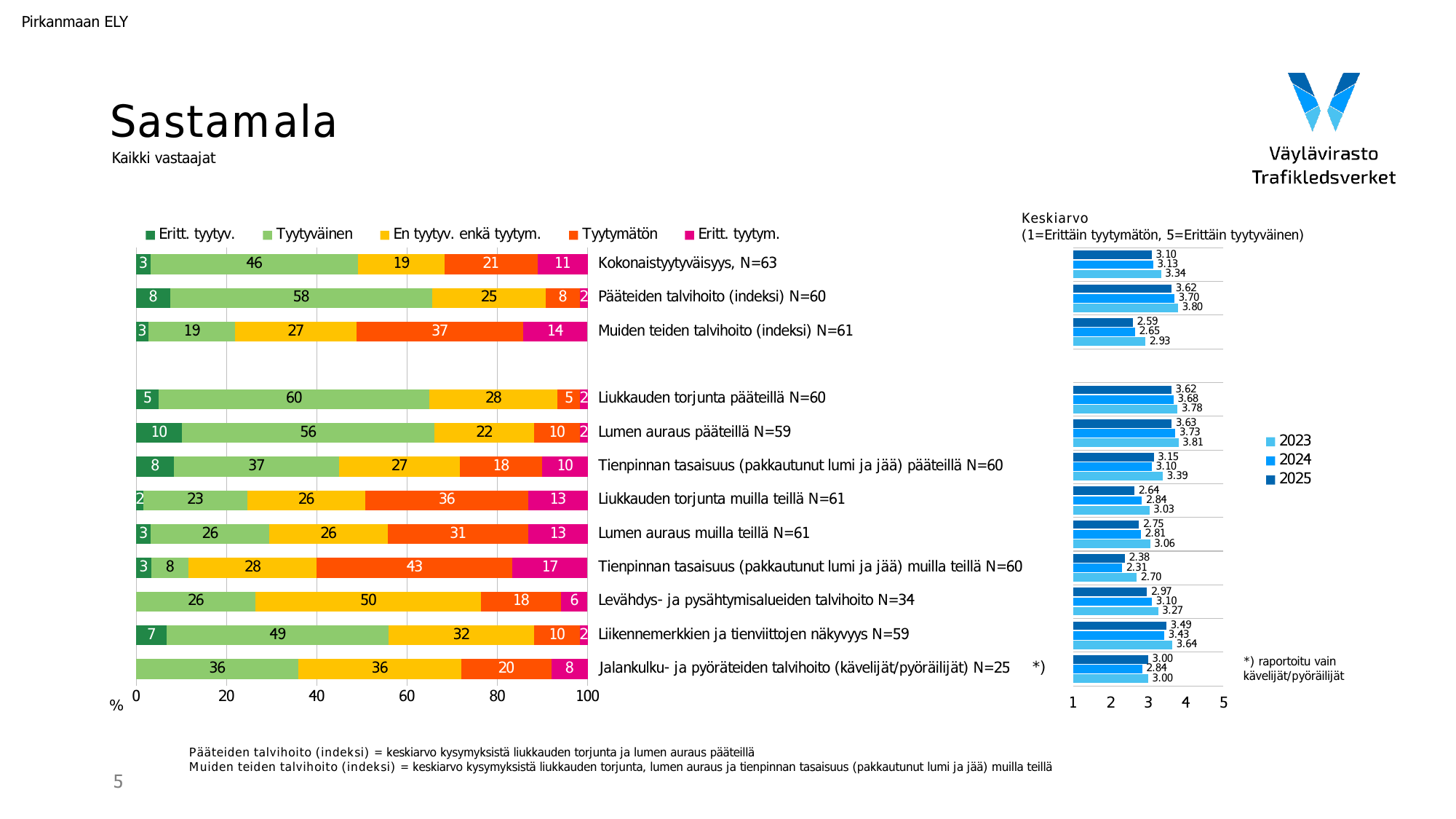

Pirkanmaan ELY
# Sastamala
Kaikki vastaajat
Keskiarvo
(1=Erittäin tyytymätön, 5=Erittäin tyytyväinen)

### Chart

| Category | Eritt. tyytyv. | Tyytyväinen | En tyytyv. enkä tyytym. | Tyytymätön | Eritt. tyytym. |
|---|---|---|---|---|---|
| Kokonaistyytyväisyys, N=63 | 3.174603 | 46.031746 | 19.047619 | 20.634921 | 11.111111 |
| Pääteiden talvihoito (indeksi) N=60 | 7.584746 | 57.9661015 | 25.183615500000002 | 7.584746 | 1.680791 |
| Muiden teiden talvihoito (indeksi) N=61 | 2.750455333333333 | 19.171220333333334 | 26.930783 | 36.848816 | 14.298725 |
|  | None | None | None | None | None |
| Liukkauden torjunta pääteillä N=60 | 5.0 | 60.0 | 28.333333 | 5.0 | 1.666667 |
| Lumen auraus pääteillä N=59 | 10.169492 | 55.932203 | 22.033898 | 10.169492 | 1.694915 |
| Tienpinnan tasaisuus (pakkautunut lumi ja jää) pääteillä N=60 | 8.333333 | 36.666667 | 26.666667 | 18.333333 | 10.0 |
| Liukkauden torjunta muilla teillä N=61 | 1.639344 | 22.95082 | 26.229508 | 36.065574 | 13.114754 |
| Lumen auraus muilla teillä N=61 | 3.278689 | 26.229508 | 26.229508 | 31.147541 | 13.114754 |
| Tienpinnan tasaisuus (pakkautunut lumi ja jää) muilla teillä N=60 | 3.333333 | 8.333333 | 28.333333 | 43.333333 | 16.666667 |
| Levähdys- ja pysähtymisalueiden talvihoito N=34 | None | 26.470588 | 50.0 | 17.647059 | 5.882353 |
| Liikennemerkkien ja tienviittojen näkyvyys N=59 | 6.779661 | 49.152542 | 32.20339 | 10.169492 | 1.694915 |
| Jalankulku- ja pyöräteiden talvihoito (kävelijät/pyöräilijät) N=25 | None | 36.0 | 36.0 | 20.0 | 8.0 |

### Chart

| Category | 2025 | 2024 | 2023 |
|---|---|---|---|
*) raportoitu vain
kävelijät/pyöräilijät
*)
%
Pääteiden talvihoito (indeksi) = keskiarvo kysymyksistä liukkauden torjunta ja lumen auraus pääteillä
Muiden teiden talvihoito (indeksi) = keskiarvo kysymyksistä liukkauden torjunta, lumen auraus ja tienpinnan tasaisuus (pakkautunut lumi ja jää) muilla teillä

5